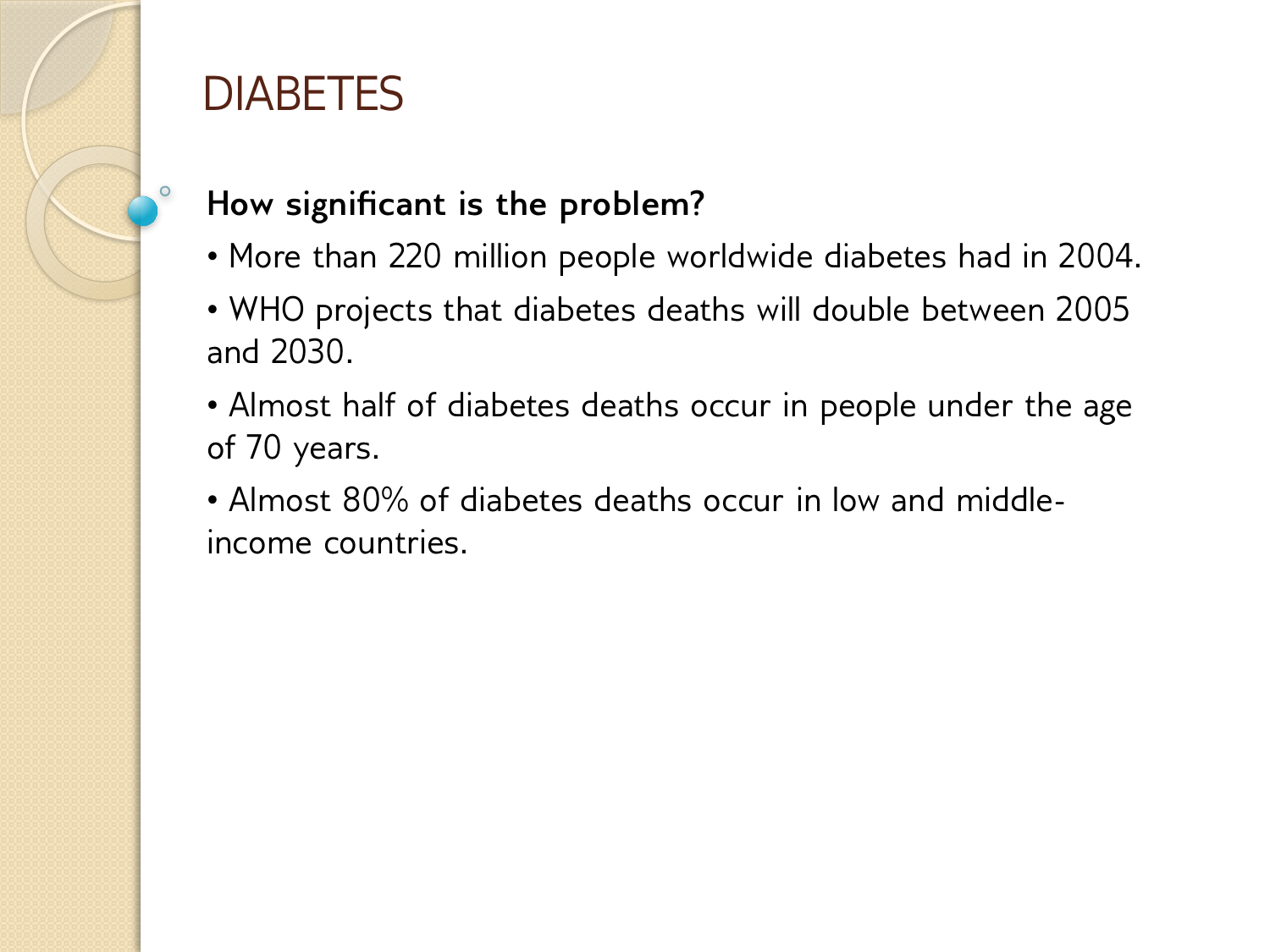

# DIABETES
How significant is the problem?
• More than 220 million people worldwide diabetes had in 2004.
• WHO projects that diabetes deaths will double between 2005 and 2030.
• Almost half of diabetes deaths occur in people under the age of 70 years.
• Almost 80% of diabetes deaths occur in low and middle-income countries.